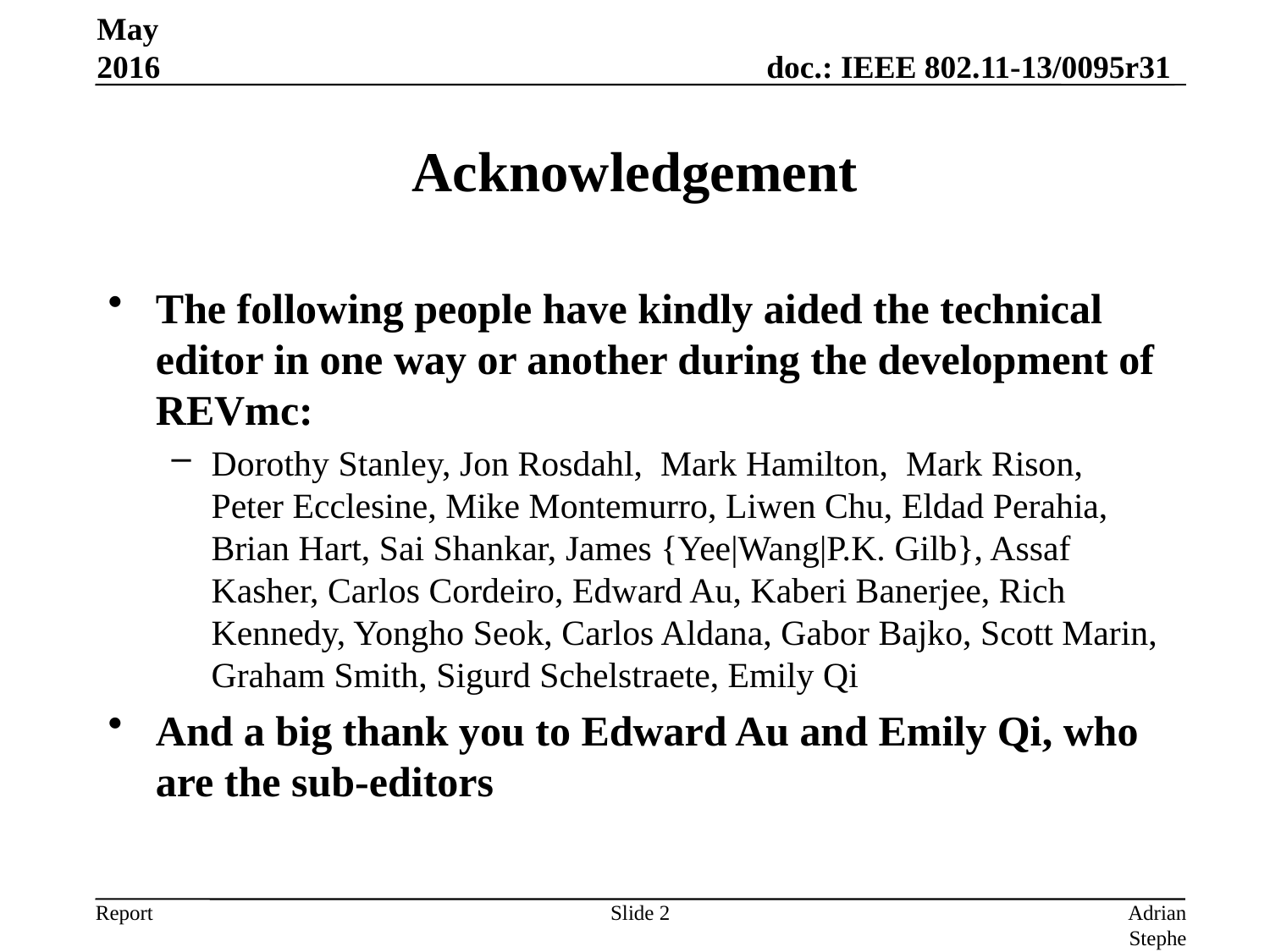

May 2016
# Acknowledgement
The following people have kindly aided the technical editor in one way or another during the development of REVmc:
Dorothy Stanley, Jon Rosdahl,  Mark Hamilton,  Mark Rison, Peter Ecclesine, Mike Montemurro, Liwen Chu, Eldad Perahia, Brian Hart, Sai Shankar, James {Yee|Wang|P.K. Gilb}, Assaf Kasher, Carlos Cordeiro, Edward Au, Kaberi Banerjee, Rich Kennedy, Yongho Seok, Carlos Aldana, Gabor Bajko, Scott Marin, Graham Smith, Sigurd Schelstraete, Emily Qi
And a big thank you to Edward Au and Emily Qi, who are the sub-editors
Slide 2
Adrian Stephens, Intel Corporation